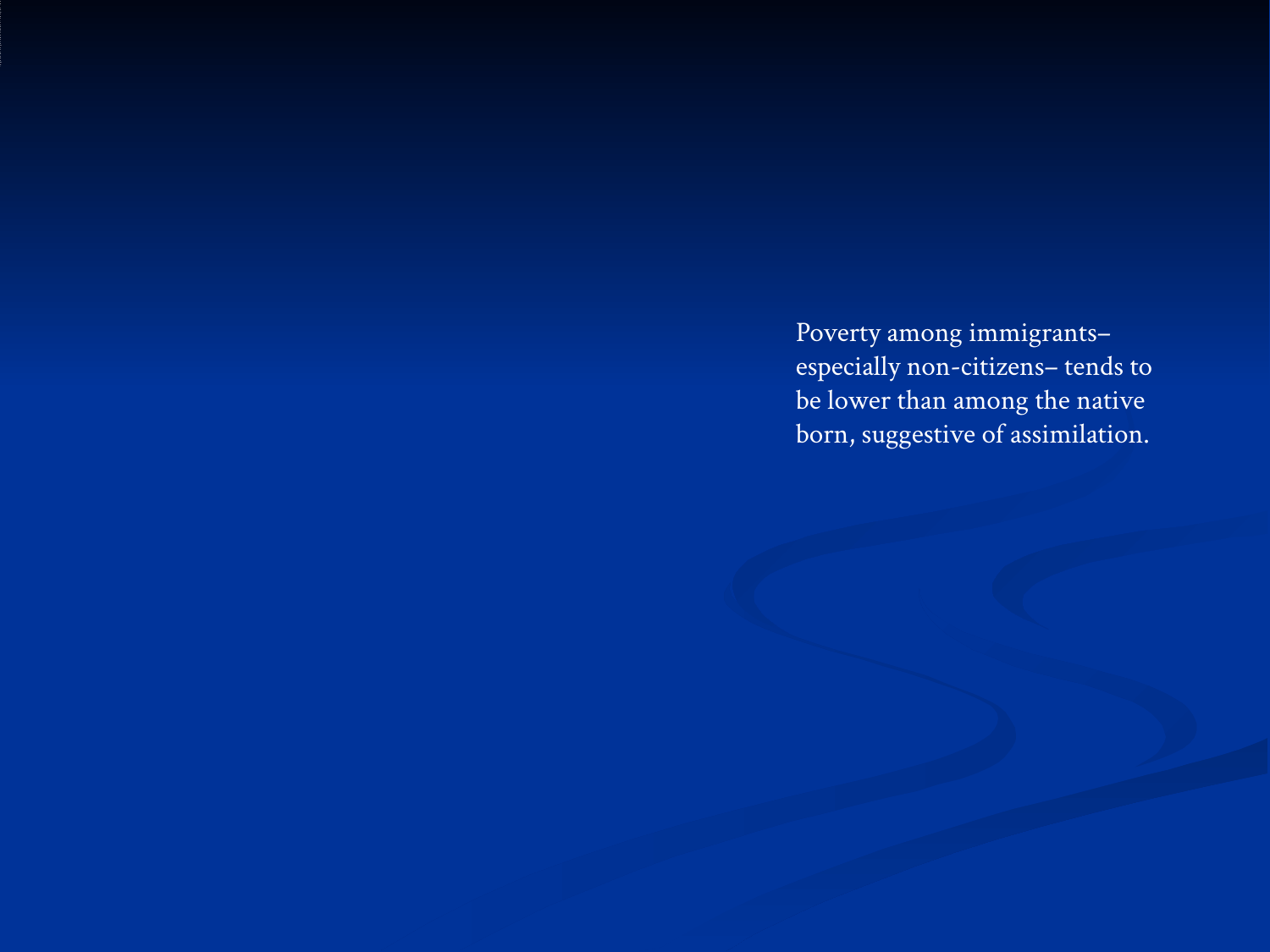

# Poverty among immigrants– especially non-citizens– tends to be lower than amo...
Poverty among immigrants– especially non-citizens– tends to be lower than among the native born, suggestive of assimilation.